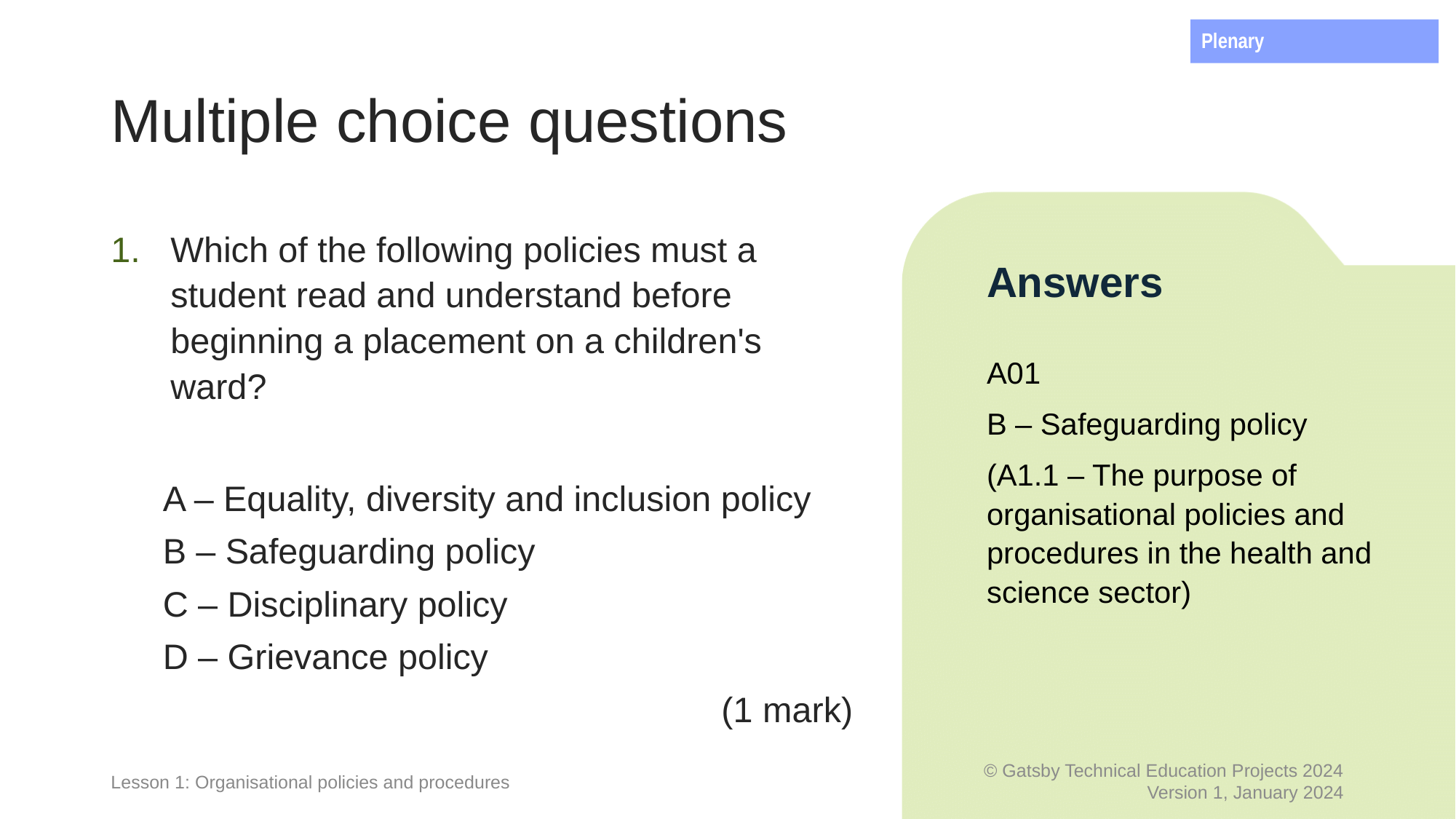

Plenary
# Multiple choice questions
Which of the following policies must a student read and understand before beginning a placement on a children's ward?

A – Equality, diversity and inclusion policy
B – Safeguarding policy
C – Disciplinary policy
D – Grievance policy
(1 mark)
Answers
A01
B – Safeguarding policy
(A1.1 – The purpose of organisational policies and procedures in the health and science sector)

Lesson 1: Organisational policies and procedures